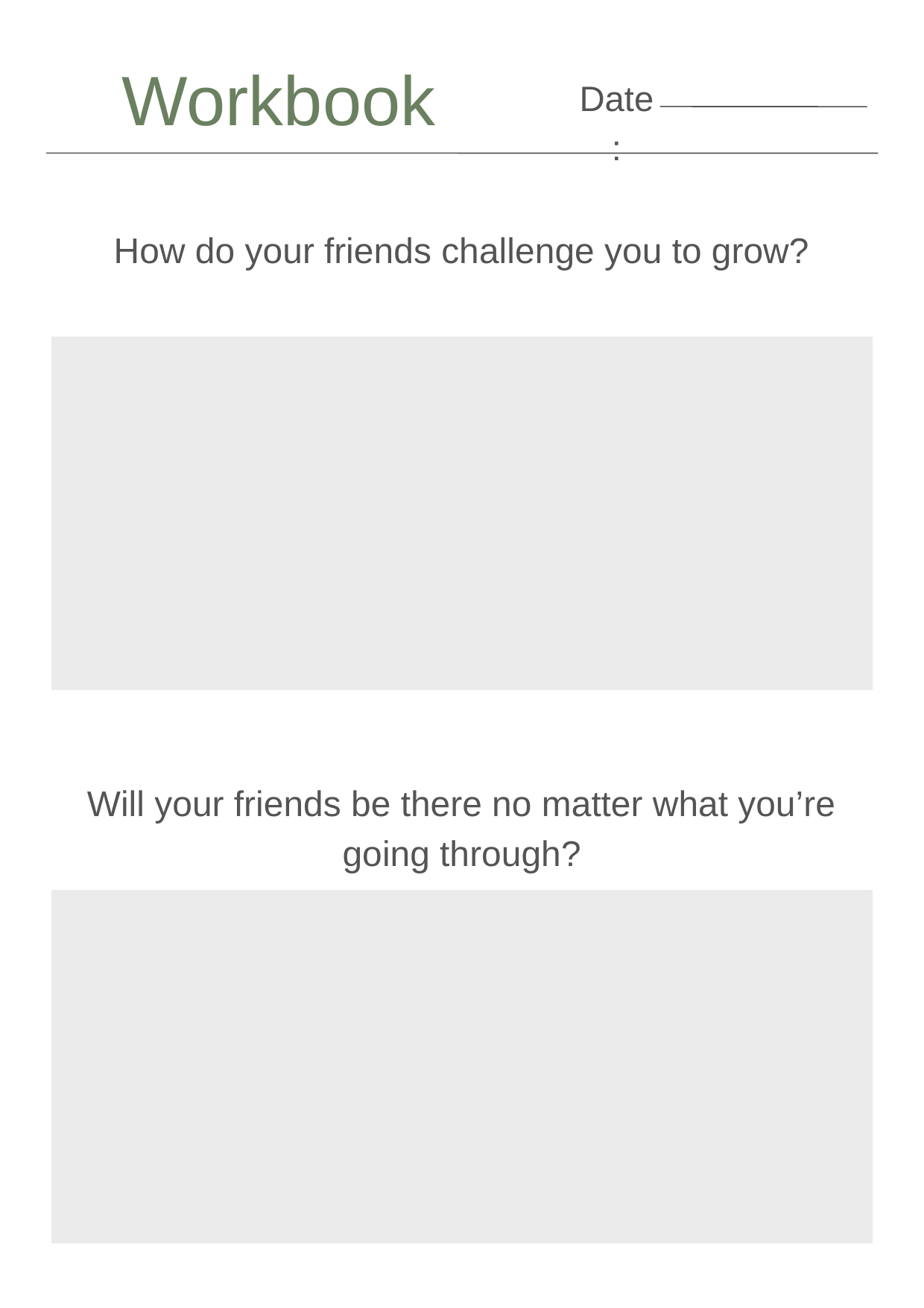

Workbook
Date:

How do your friends challenge you to grow?

Will your friends be there no matter what you’re going through?